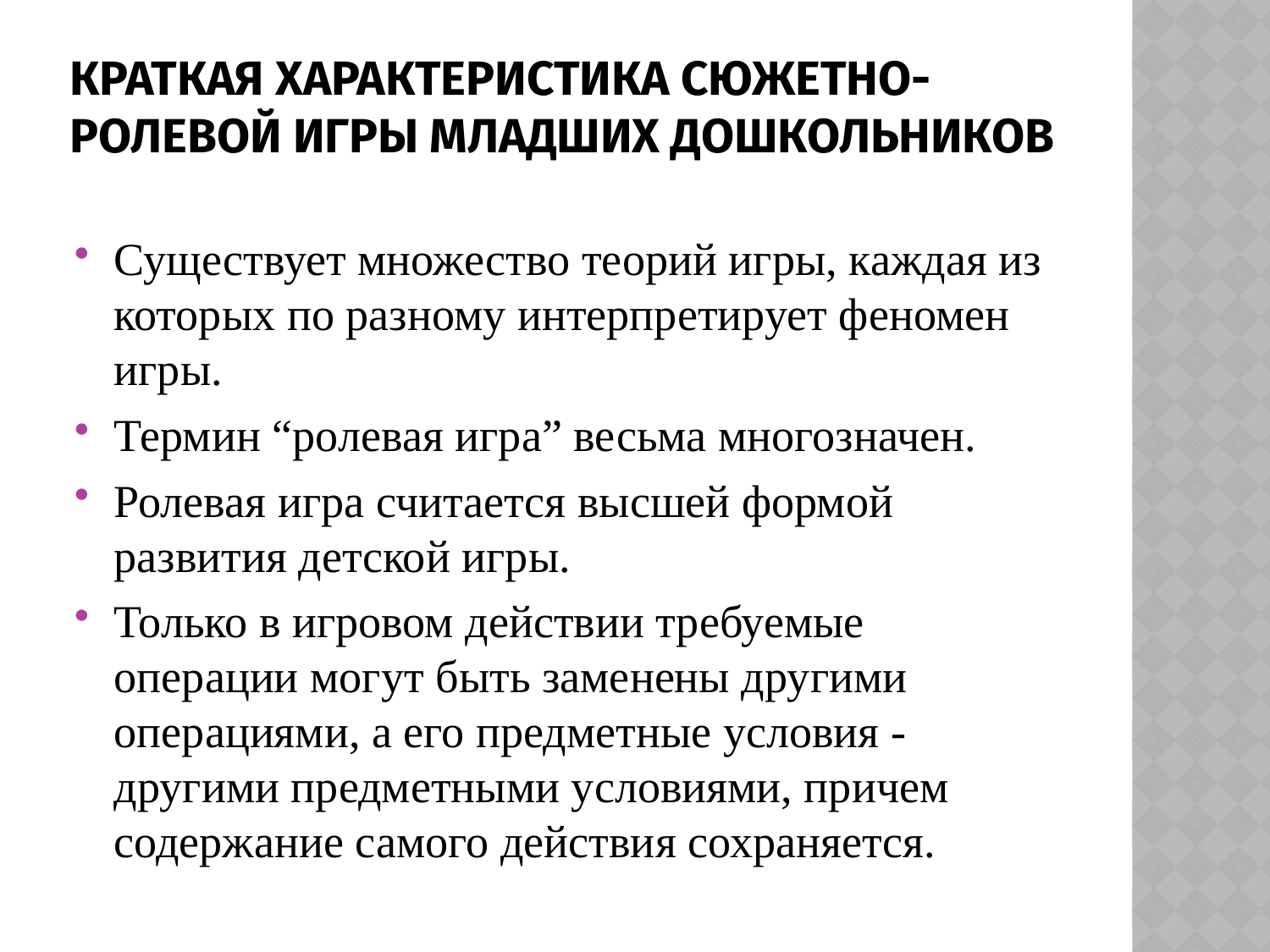

# Краткая характеристика сюжетно-ролевой игры младших дошкольников
Существует множество теорий игры, каждая из которых по разному интерпретирует феномен игры.
Термин “ролевая игра” весьма многозначен.
Ролевая игра считается высшей формой развития детской игры.
Только в игровом действии требуемые операции могут быть заменены другими операциями, а его предметные условия - другими предметными условиями, причем содержание самого действия сохраняется.